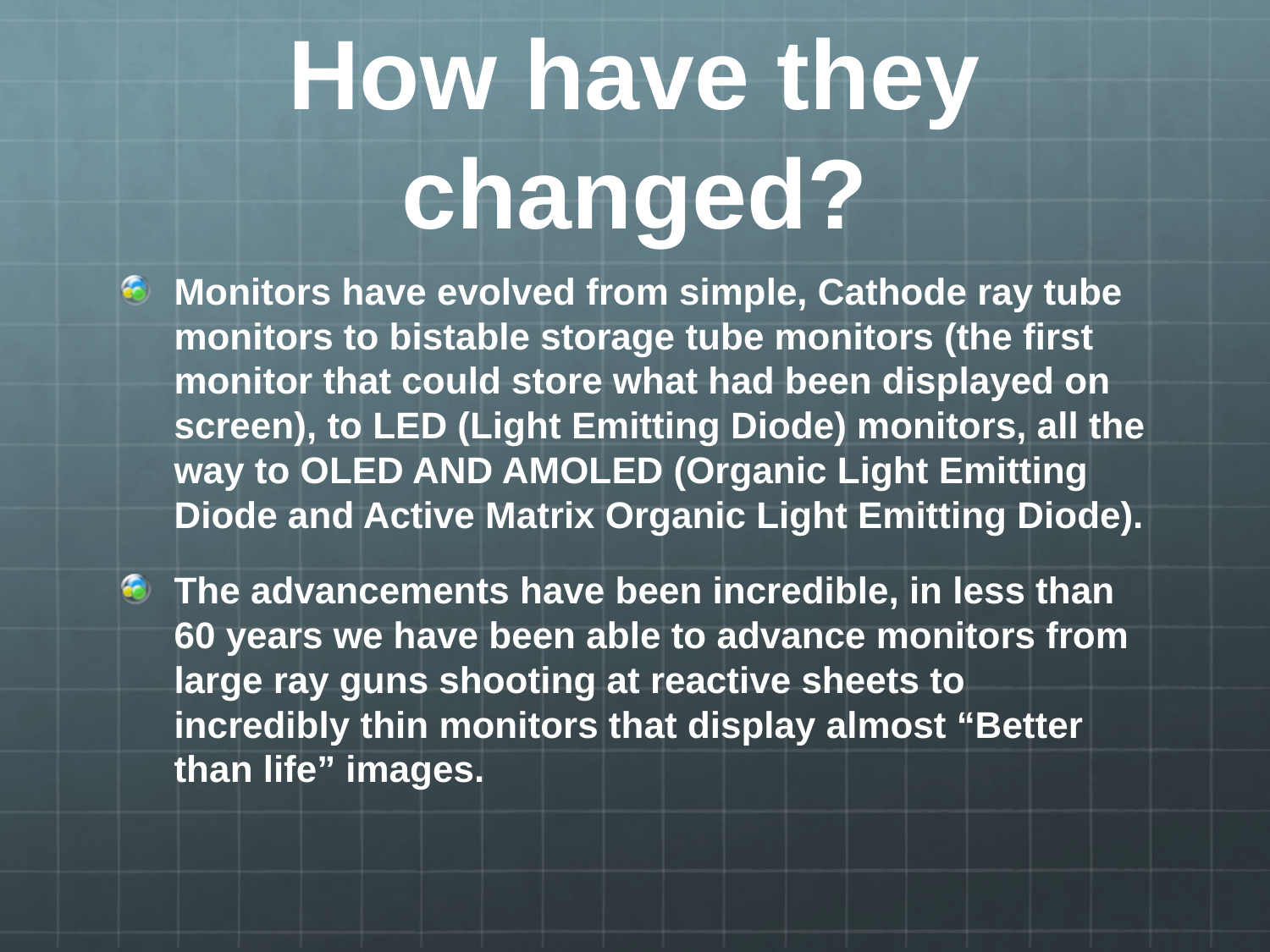

# How have they changed?
Monitors have evolved from simple, Cathode ray tube monitors to bistable storage tube monitors (the first monitor that could store what had been displayed on screen), to LED (Light Emitting Diode) monitors, all the way to OLED AND AMOLED (Organic Light Emitting Diode and Active Matrix Organic Light Emitting Diode).
The advancements have been incredible, in less than 60 years we have been able to advance monitors from large ray guns shooting at reactive sheets to incredibly thin monitors that display almost “Better than life” images.